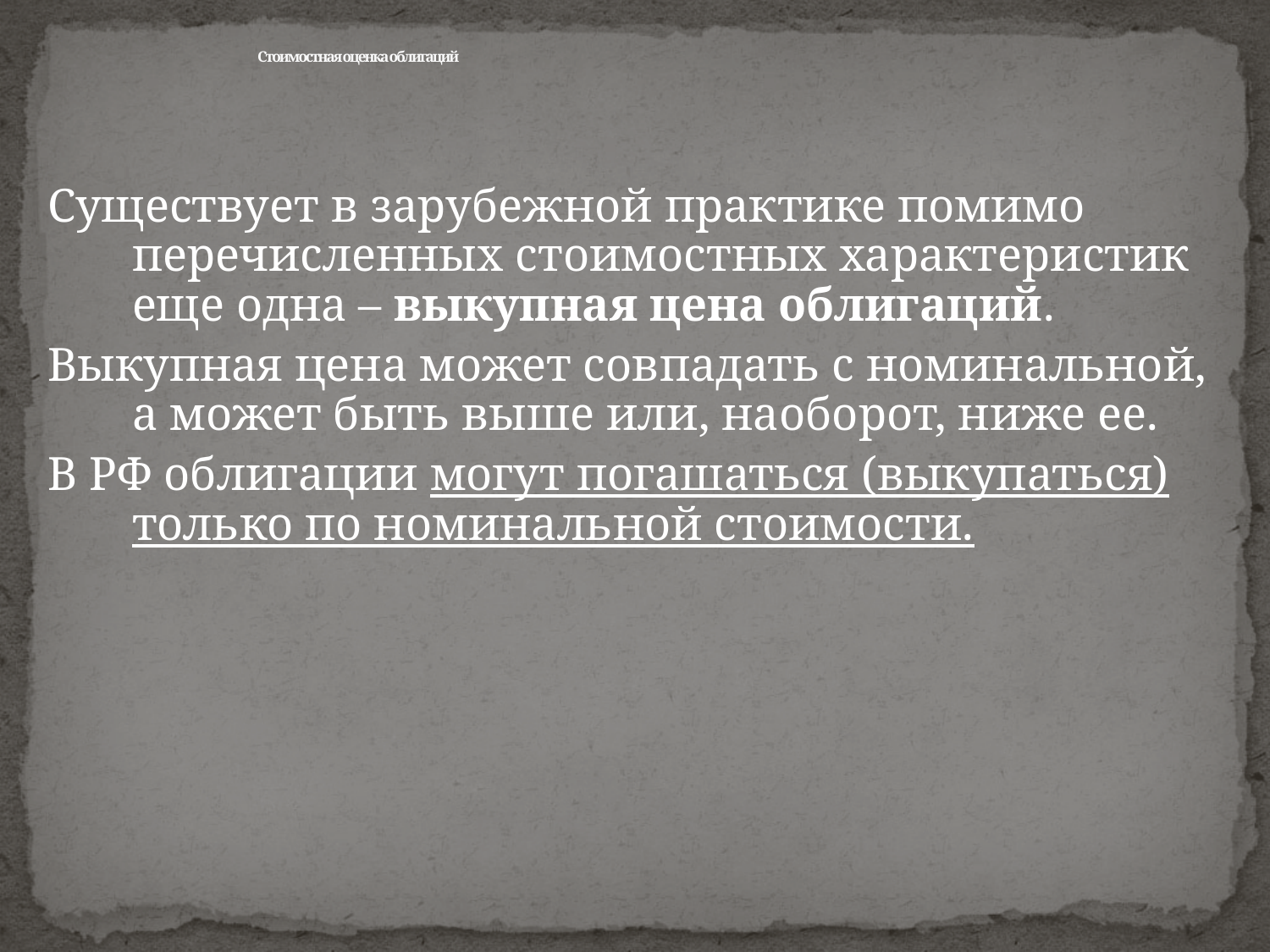

# Стоимостная оценка облигаций
Существует в зарубежной практике помимо перечисленных стоимостных характеристик еще одна – выкупная цена облигаций.
Выкупная цена может совпадать с номинальной, а может быть выше или, наоборот, ниже ее.
В РФ облигации могут погашаться (выкупаться) только по номинальной стоимости.